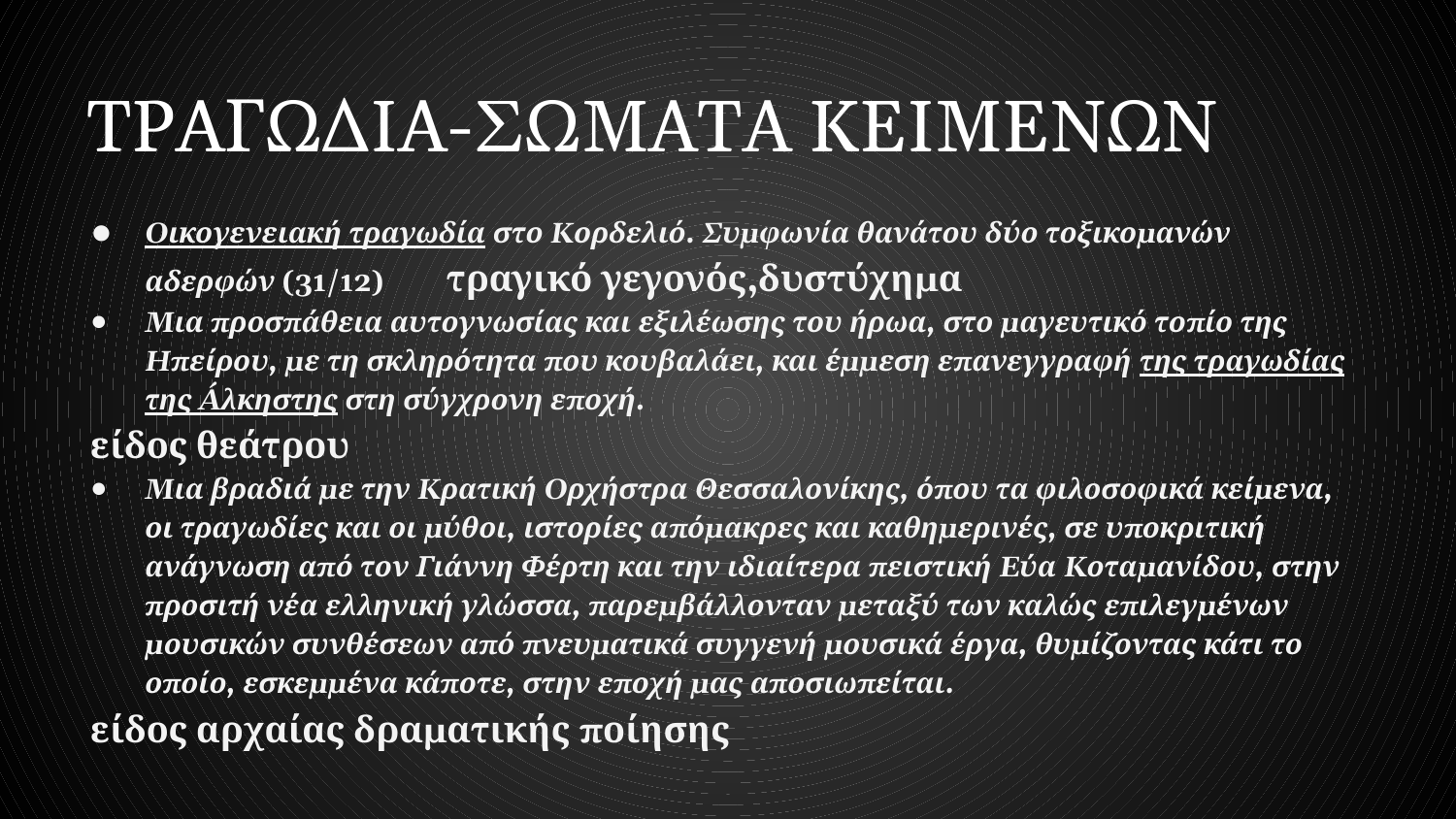

# ΤΡΑΓΩΔΙΑ-ΣΩΜΑΤΑ ΚΕΙΜΕΝΩΝ
Οικογενειακή τραγωδία στο Κορδελιό. Συμφωνία θανάτου δύο τοξικομανών αδερφών (31/12)       τραγικό γεγονός,δυστύχημα
Μια προσπάθεια αυτογνωσίας και εξιλέωσης του ήρωα, στο μαγευτικό τοπίο της Ηπείρου, με τη σκληρότητα που κουβαλάει, και έμμεση επανεγγραφή της τραγωδίας της Άλκηστης στη σύγχρονη εποχή.
είδος θεάτρου
Μια βραδιά με την Κρατική Ορχήστρα Θεσσαλονίκης, όπου τα φιλοσοφικά κείμενα, οι τραγωδίες και οι μύθοι, ιστορίες απόμακρες και καθημερινές, σε υποκριτική ανάγνωση από τον Γιάννη Φέρτη και την ιδιαίτερα πειστική Εύα Κοταμανίδου, στην προσιτή νέα ελληνική γλώσσα, παρεμβάλλονταν μεταξύ των καλώς επιλεγμένων μουσικών συνθέσεων από πνευματικά συγγενή μουσικά έργα, θυμίζοντας κάτι το οποίο, εσκεμμένα κάποτε, στην εποχή μας αποσιωπείται.
είδος αρχαίας δραματικής ποίησης